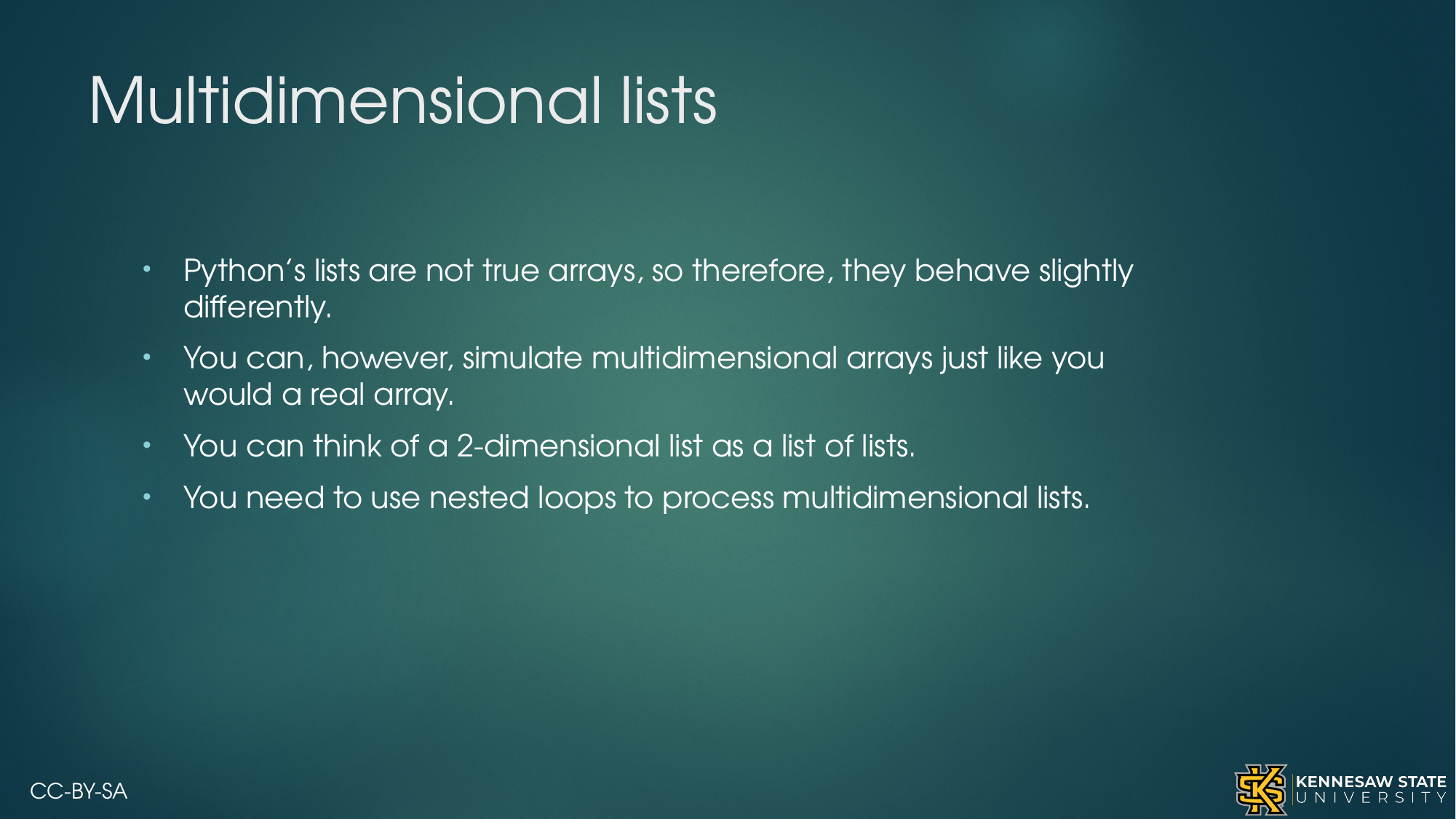

# Multidimensional lists
Python’s lists are not true arrays, so therefore, they behave slightly differently.
You can, however, simulate multidimensional arrays just like you would a real array.
You can think of a 2-dimensional list as a list of lists.
You need to use nested loops to process multidimensional lists.